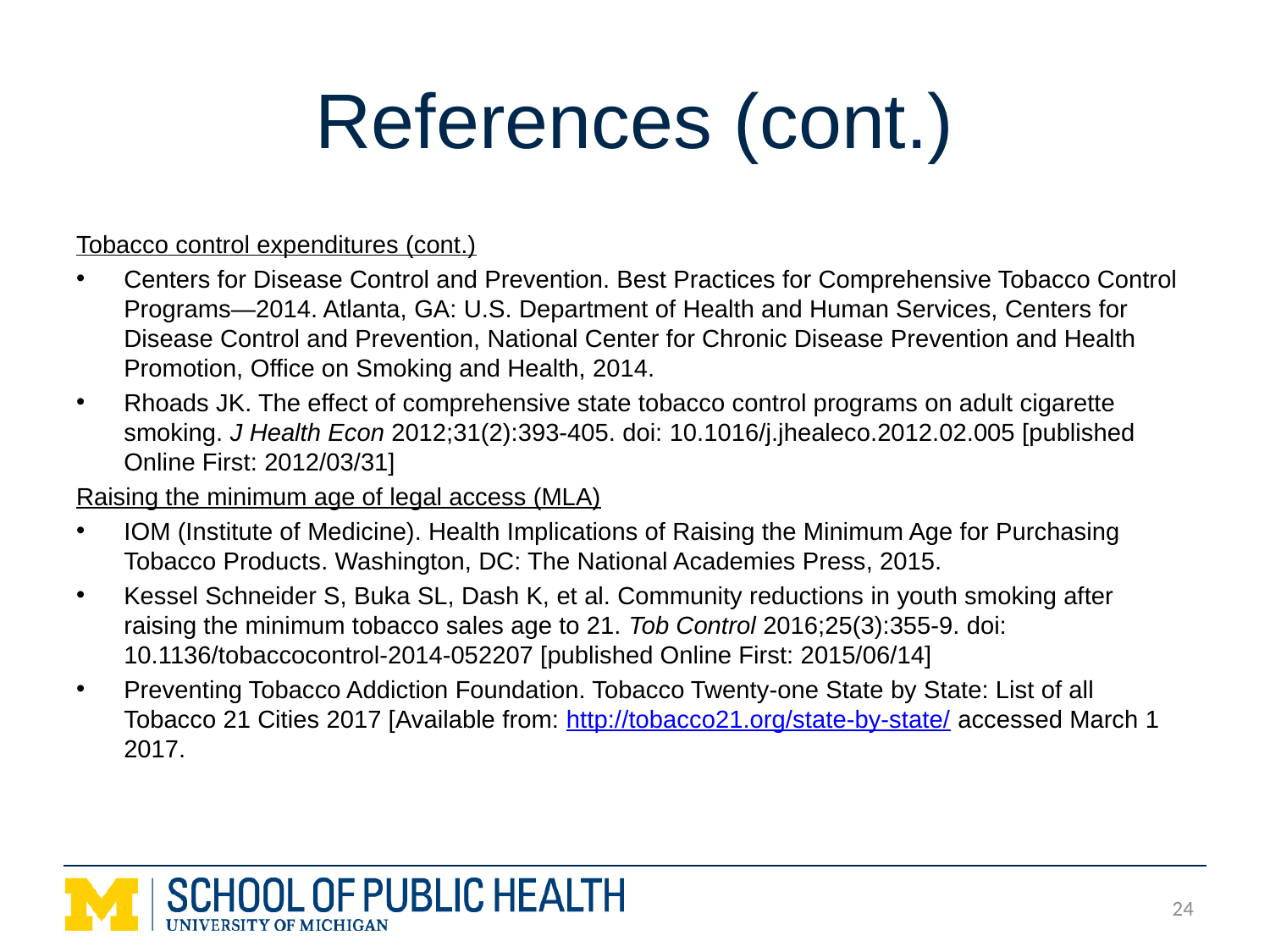

# References (cont.)
Tobacco control expenditures (cont.)
Centers for Disease Control and Prevention. Best Practices for Comprehensive Tobacco Control Programs—2014. Atlanta, GA: U.S. Department of Health and Human Services, Centers for Disease Control and Prevention, National Center for Chronic Disease Prevention and Health Promotion, Office on Smoking and Health, 2014.
Rhoads JK. The effect of comprehensive state tobacco control programs on adult cigarette smoking. J Health Econ 2012;31(2):393-405. doi: 10.1016/j.jhealeco.2012.02.005 [published Online First: 2012/03/31]
Raising the minimum age of legal access (MLA)
IOM (Institute of Medicine). Health Implications of Raising the Minimum Age for Purchasing Tobacco Products. Washington, DC: The National Academies Press, 2015.
Kessel Schneider S, Buka SL, Dash K, et al. Community reductions in youth smoking after raising the minimum tobacco sales age to 21. Tob Control 2016;25(3):355-9. doi: 10.1136/tobaccocontrol-2014-052207 [published Online First: 2015/06/14]
Preventing Tobacco Addiction Foundation. Tobacco Twenty-one State by State: List of all Tobacco 21 Cities 2017 [Available from: http://tobacco21.org/state-by-state/ accessed March 1 2017.

24